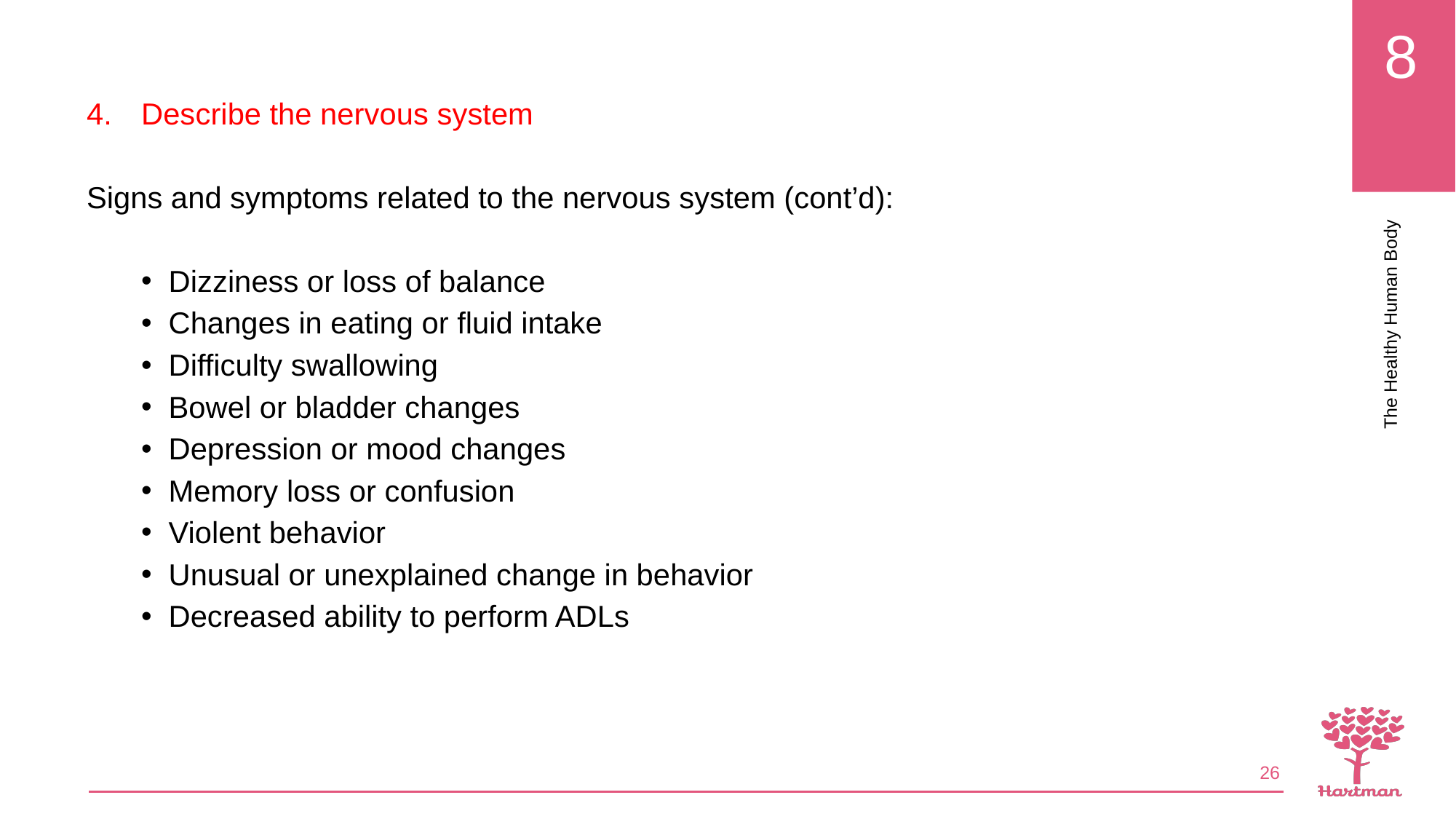

Describe the nervous system

Signs and symptoms related to the nervous system (cont’d):

Dizziness or loss of balance
Changes in eating or fluid intake
Difficulty swallowing
Bowel or bladder changes
Depression or mood changes
Memory loss or confusion
Violent behavior
Unusual or unexplained change in behavior
Decreased ability to perform ADLs

26